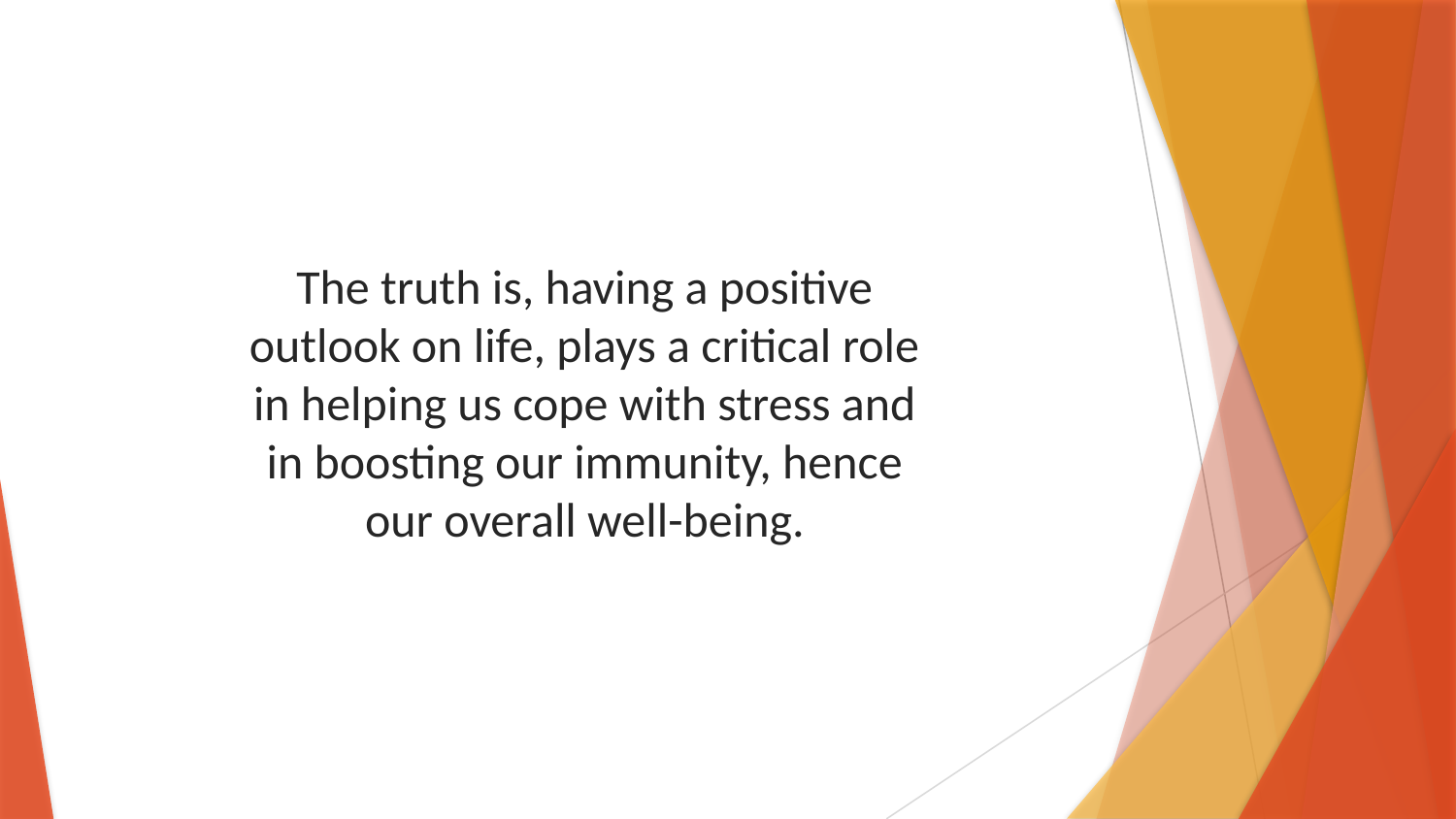

The truth is, having a positive outlook on life, plays a critical role in helping us cope with stress and in boosting our immunity, hence our overall well-being.